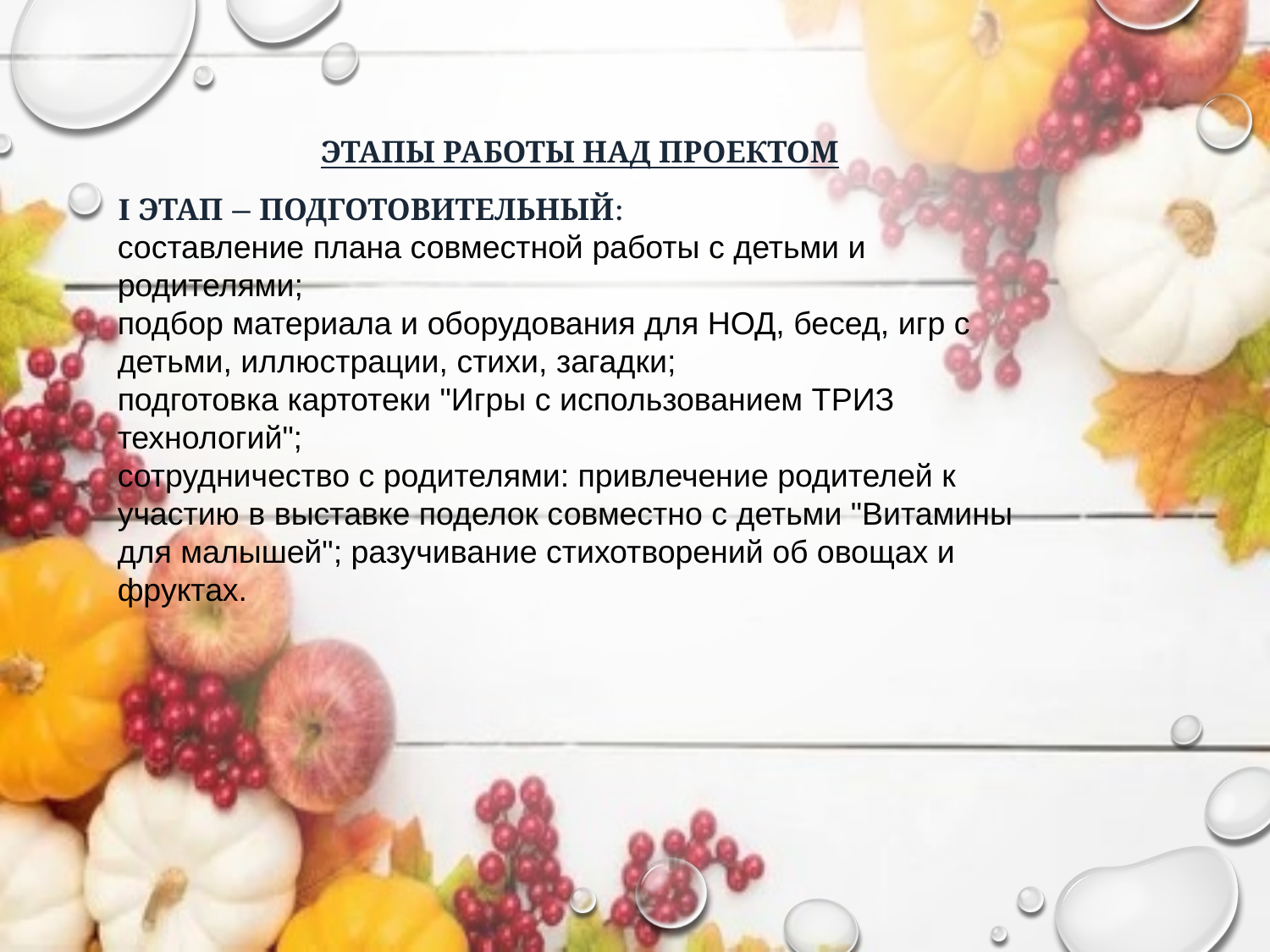

ЭТАПЫ РАБОТЫ НАД ПРОЕКТОМ

I ЭТАП – ПОДГОТОВИТЕЛЬНЫЙ:
составление плана совместной работы с детьми и родителями;
подбор материала и оборудования для НОД, бесед, игр с детьми, иллюстрации, стихи, загадки;
подготовка картотеки "Игры с использованием ТРИЗ технологий";
сотрудничество с родителями: привлечение родителей к участию в выставке поделок совместно с детьми "Витамины для малышей"; разучивание стихотворений об овощах и фруктах.